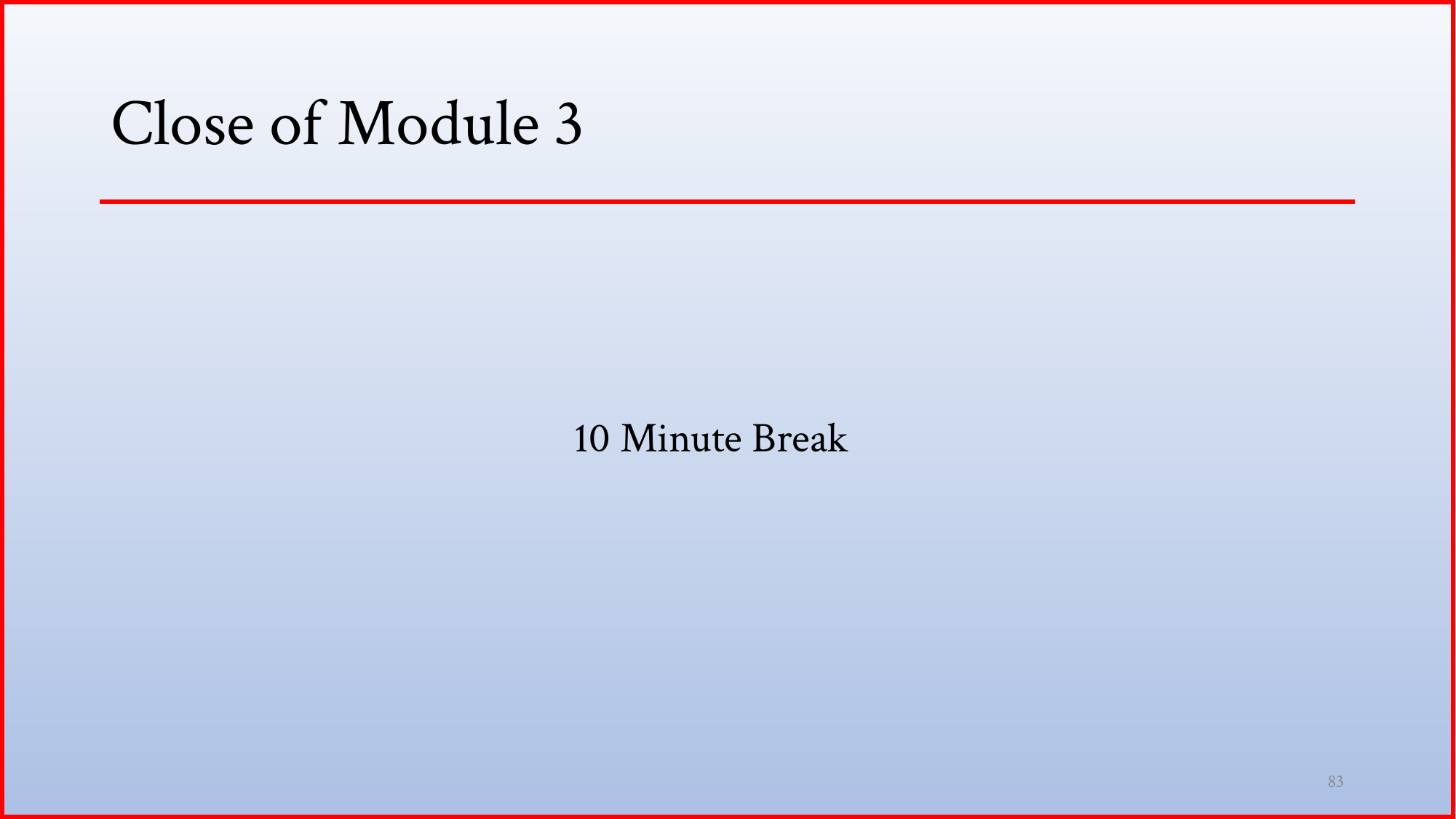

# Close of Module 3
10 Minute Break
83